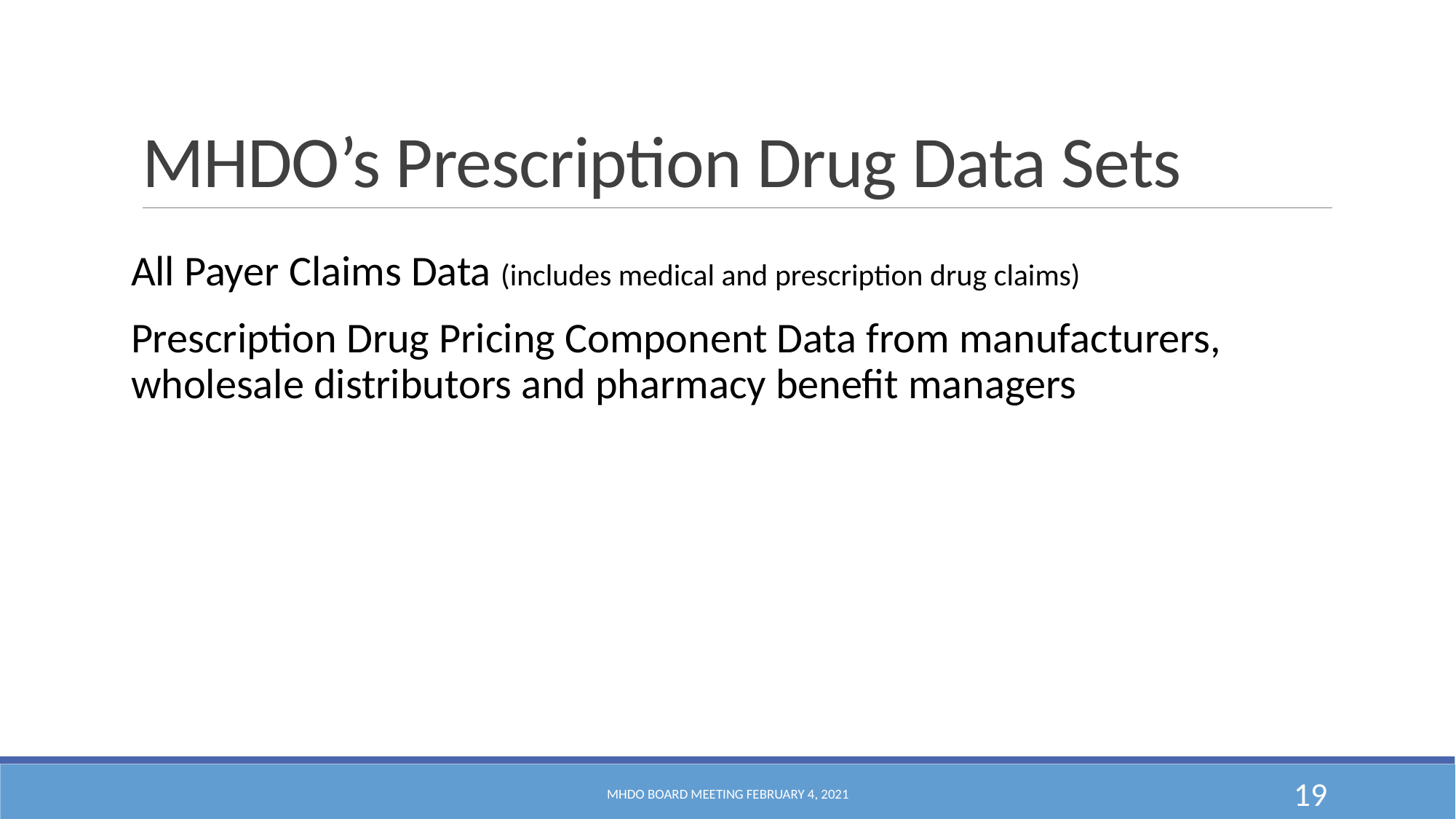

# MHDO’s Prescription Drug Data Sets
All Payer Claims Data (includes medical and prescription drug claims)
Prescription Drug Pricing Component Data from manufacturers, wholesale distributors and pharmacy benefit managers

MHDO Board Meeting February 4, 2021
19